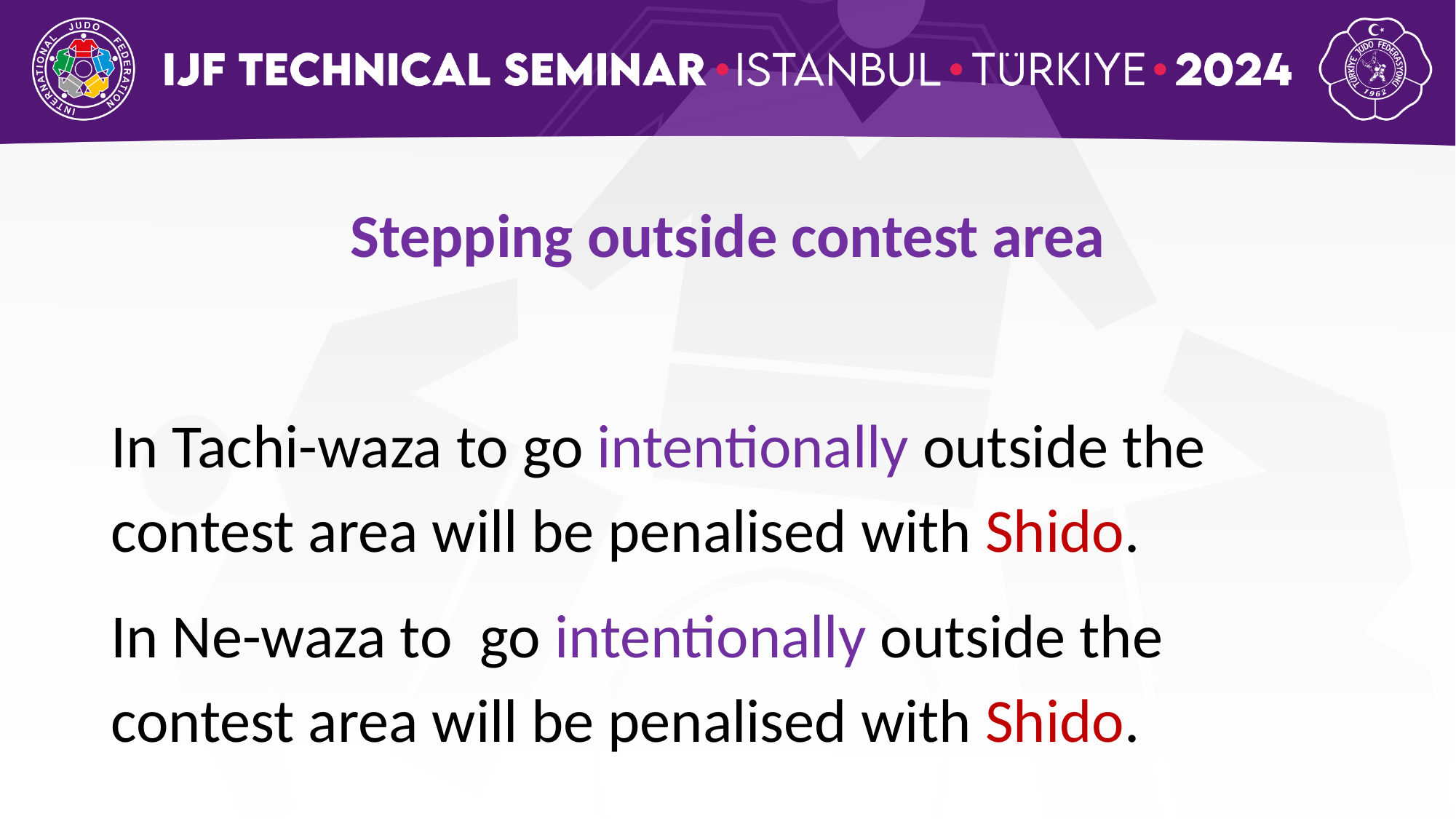

Stepping outside contest area

In Tachi-waza to go intentionally outside the contest area will be penalised with Shido.
In Ne-waza to  go intentionally outside the contest area will be penalised with Shido.